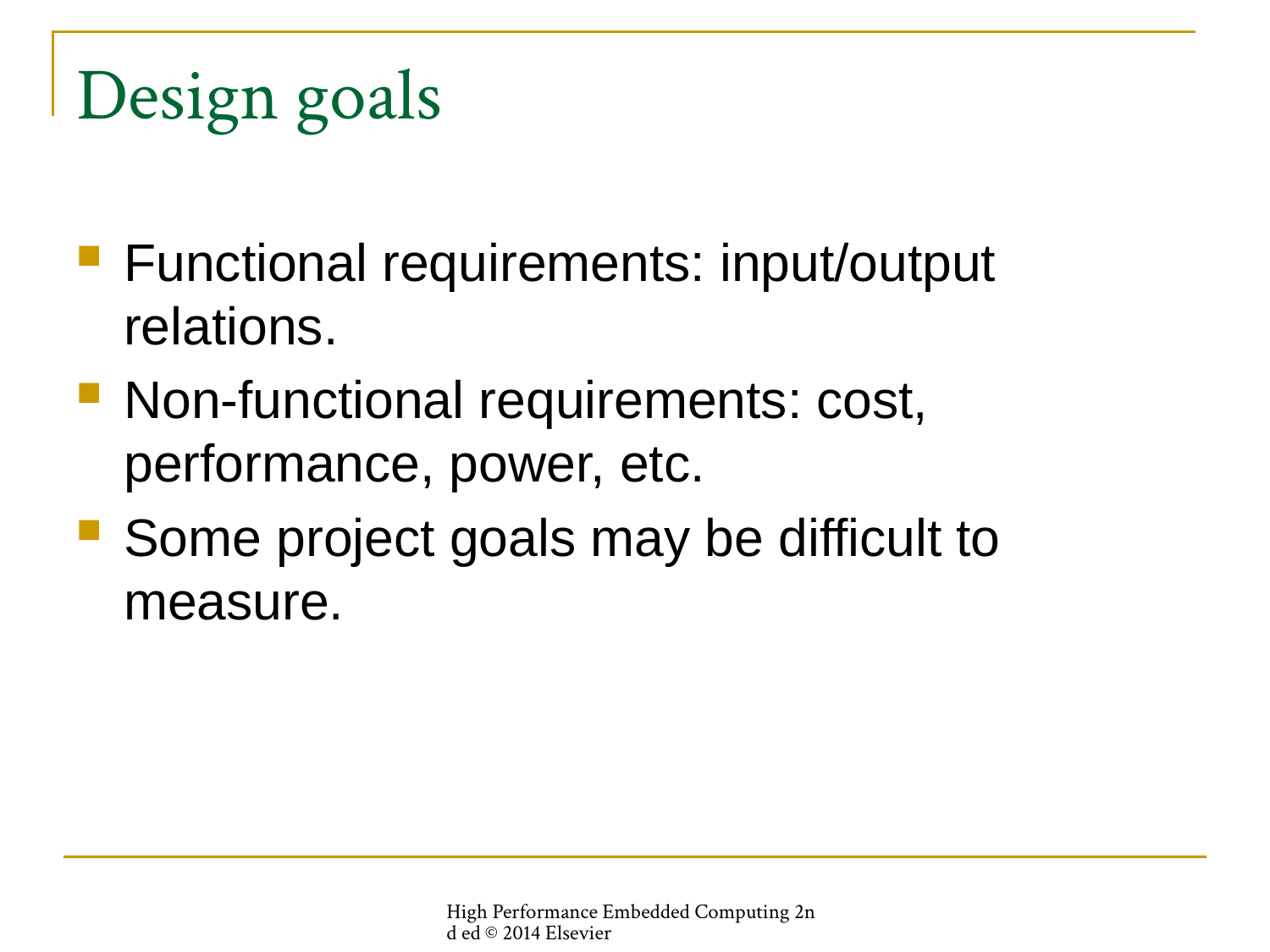

# Design goals
Functional requirements: input/output relations.
Non-functional requirements: cost, performance, power, etc.
Some project goals may be difficult to measure.
High Performance Embedded Computing 2nd ed © 2014 Elsevier